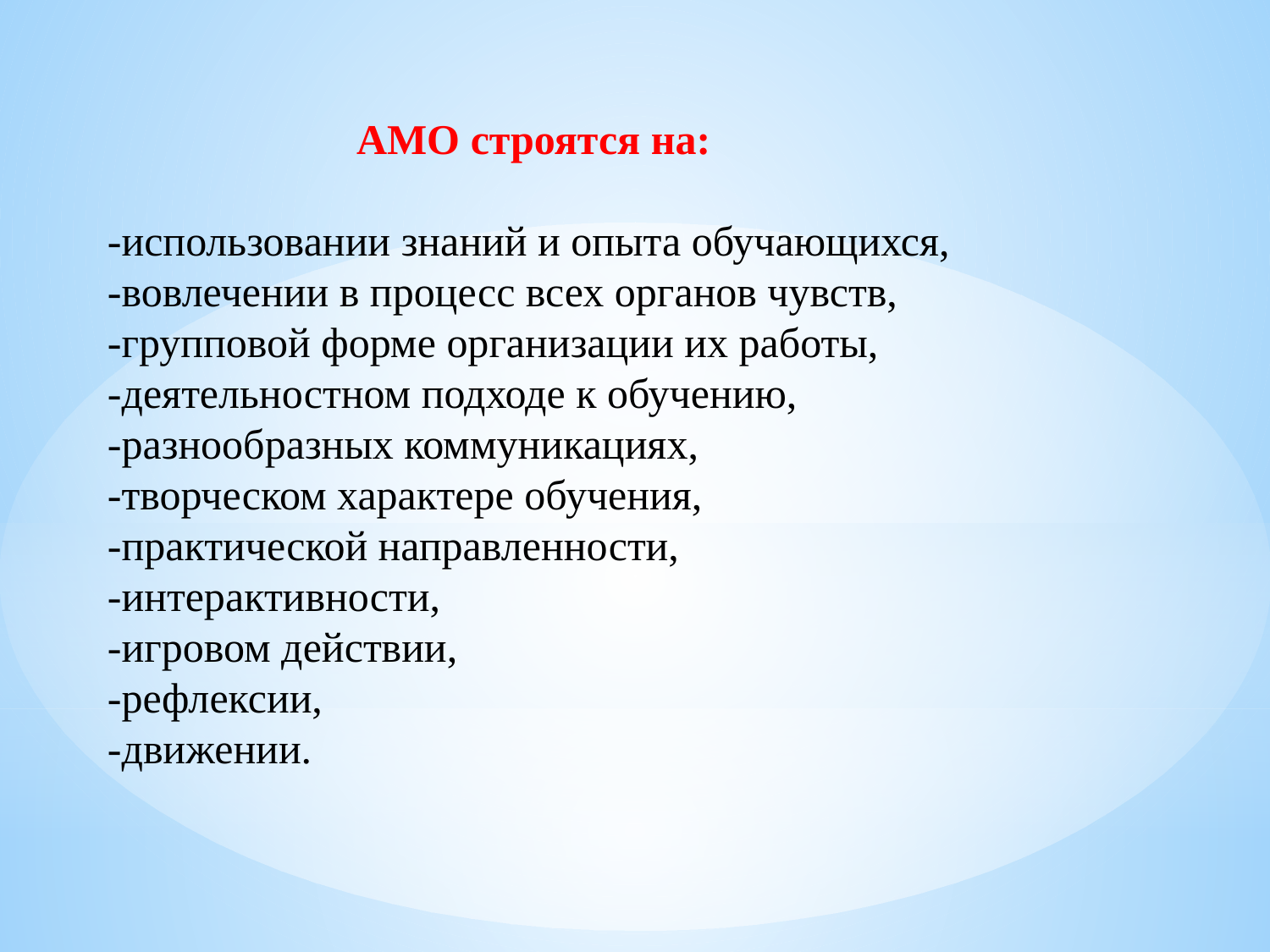

АМО строятся на:

-использовании знаний и опыта обучающихся,
-вовлечении в процесс всех органов чувств,
-групповой форме организации их работы,
-деятельностном подходе к обучению,
-разнообразных коммуникациях,
-творческом характере обучения,
-практической направленности,
-интерактивности,
-игровом действии,
-рефлексии,
-движении.